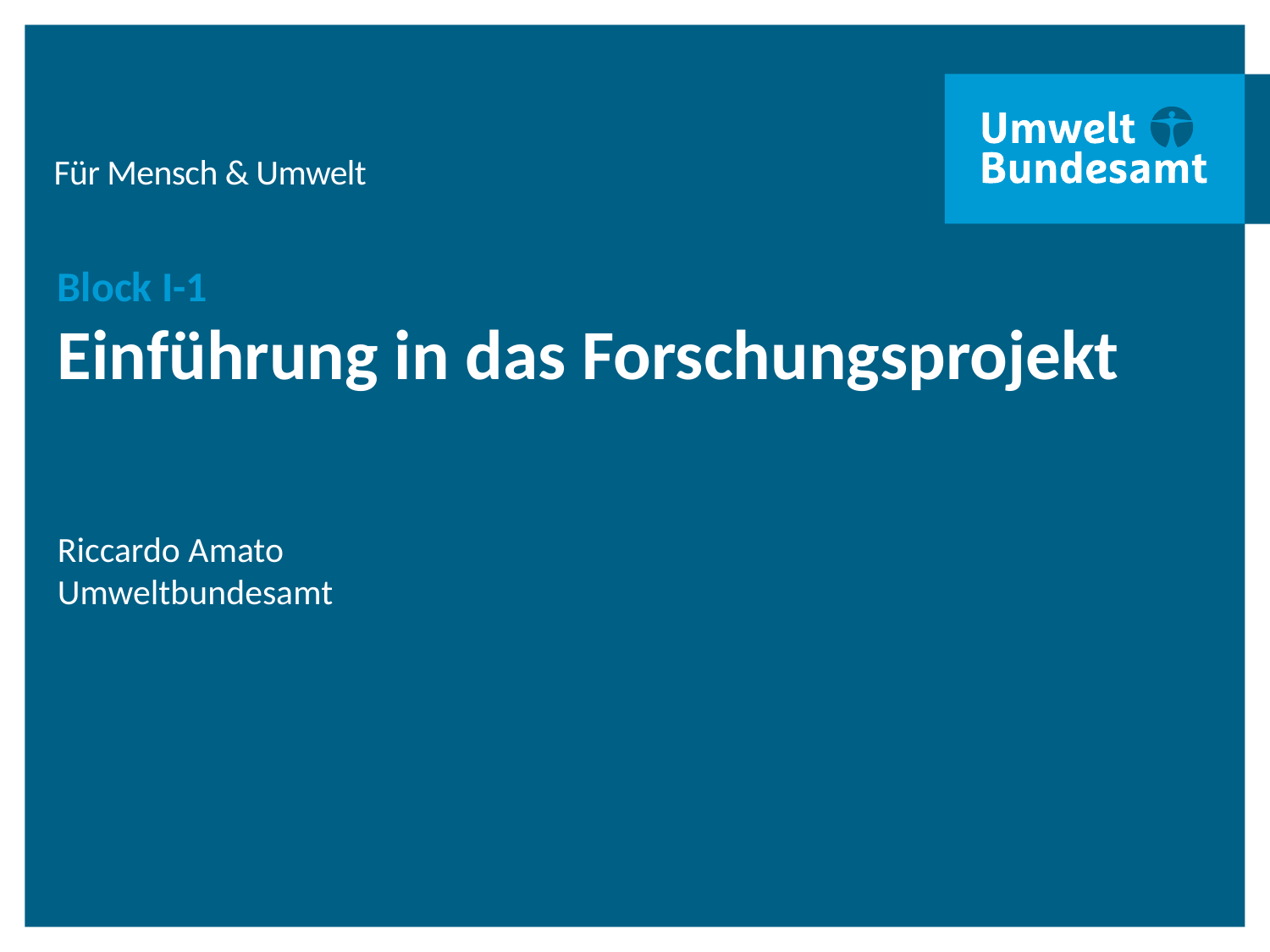

# Block I-1
Einführung in das Forschungsprojekt
Riccardo Amato
Umweltbundesamt